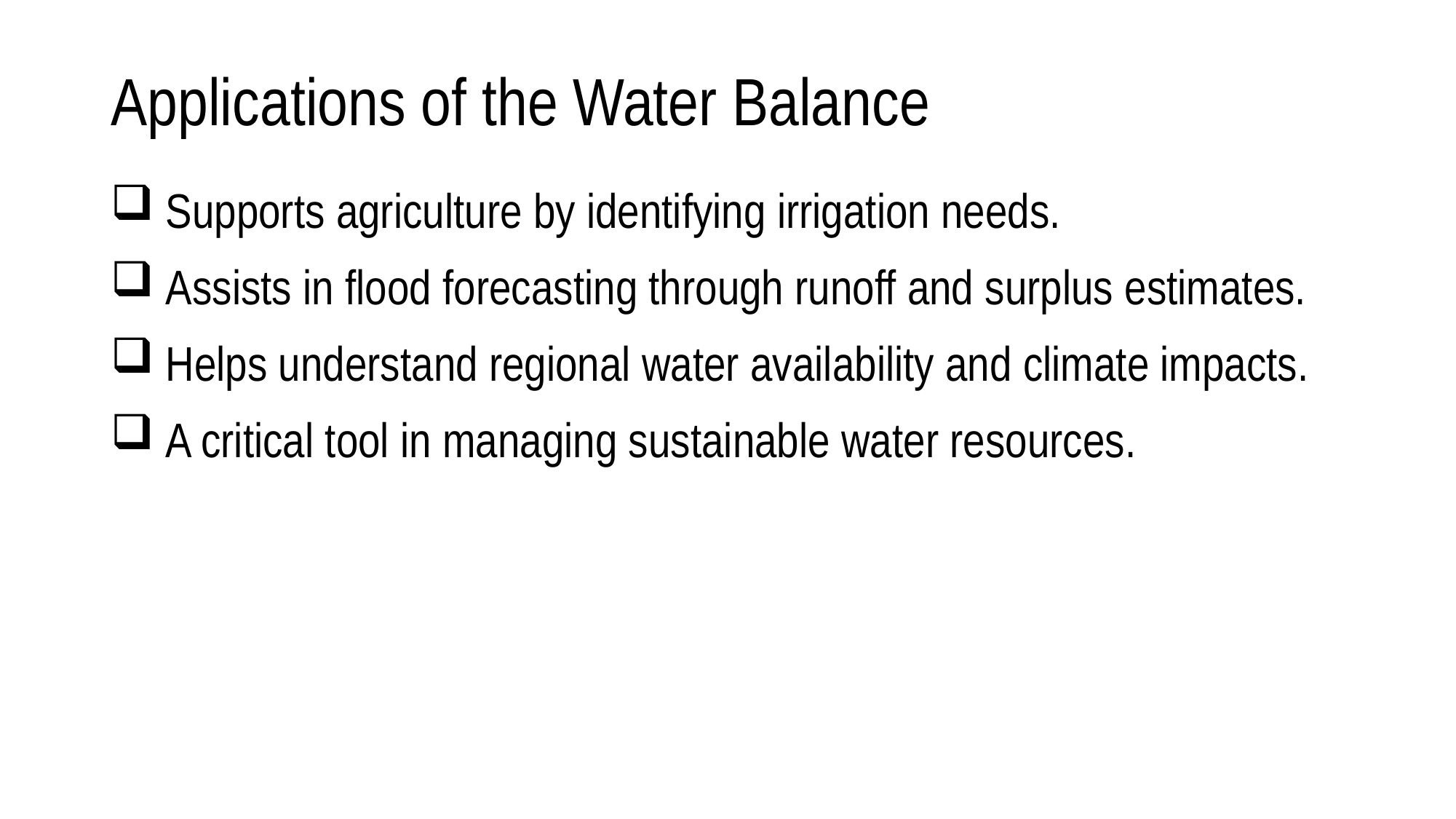

# Applications of the Water Balance
 Supports agriculture by identifying irrigation needs.
 Assists in flood forecasting through runoff and surplus estimates.
 Helps understand regional water availability and climate impacts.
 A critical tool in managing sustainable water resources.